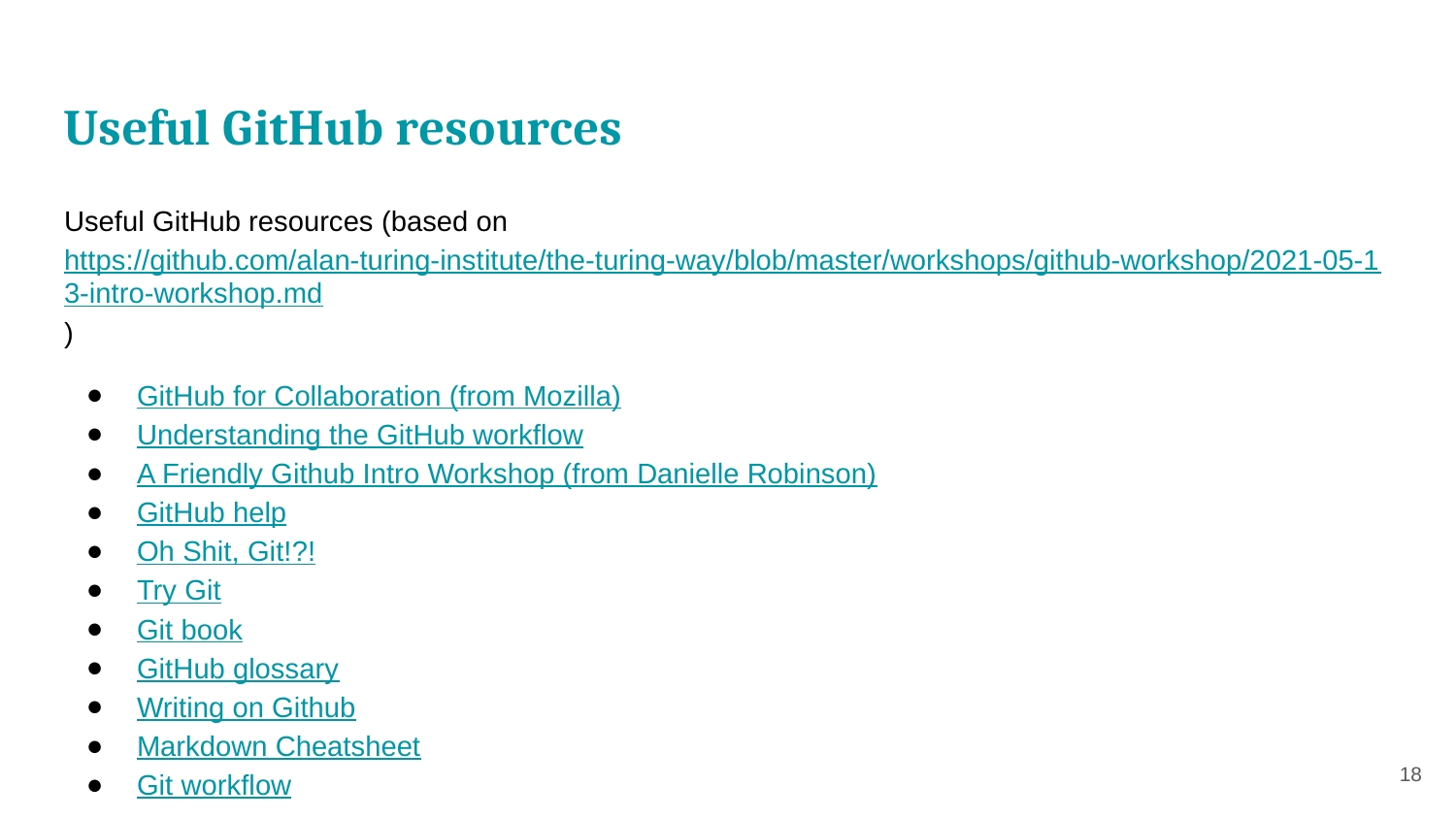

# Useful GitHub resources
Useful GitHub resources (based on https://github.com/alan-turing-institute/the-turing-way/blob/master/workshops/github-workshop/2021-05-13-intro-workshop.md)
GitHub for Collaboration (from Mozilla)
Understanding the GitHub workflow
A Friendly Github Intro Workshop (from Danielle Robinson)
GitHub help
Oh Shit, Git!?!
Try Git
Git book
GitHub glossary
Writing on Github
Markdown Cheatsheet
Git workflow

18